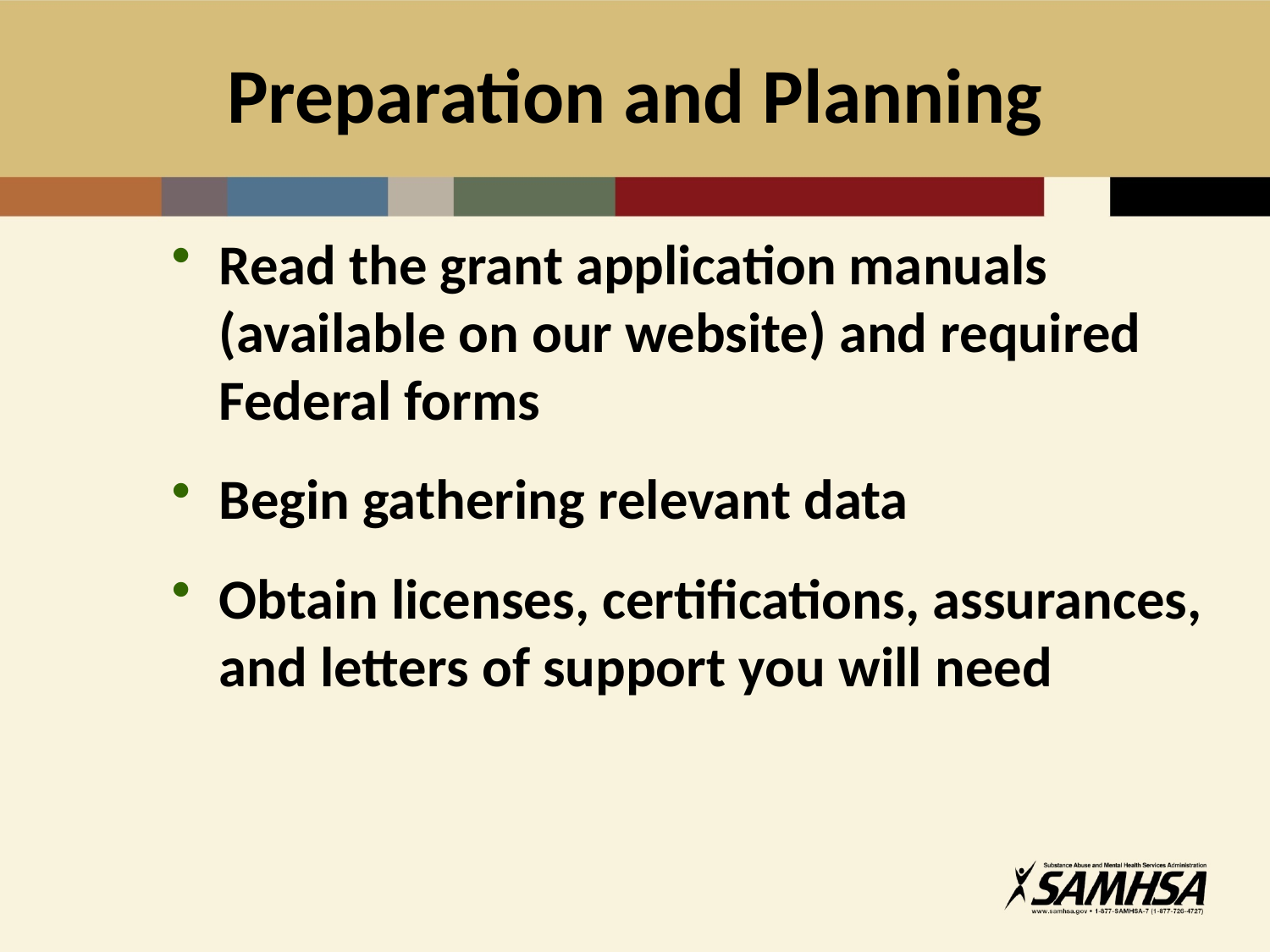

# Preparation and Planning
Read the grant application manuals (available on our website) and required Federal forms
Begin gathering relevant data
Obtain licenses, certifications, assurances, and letters of support you will need